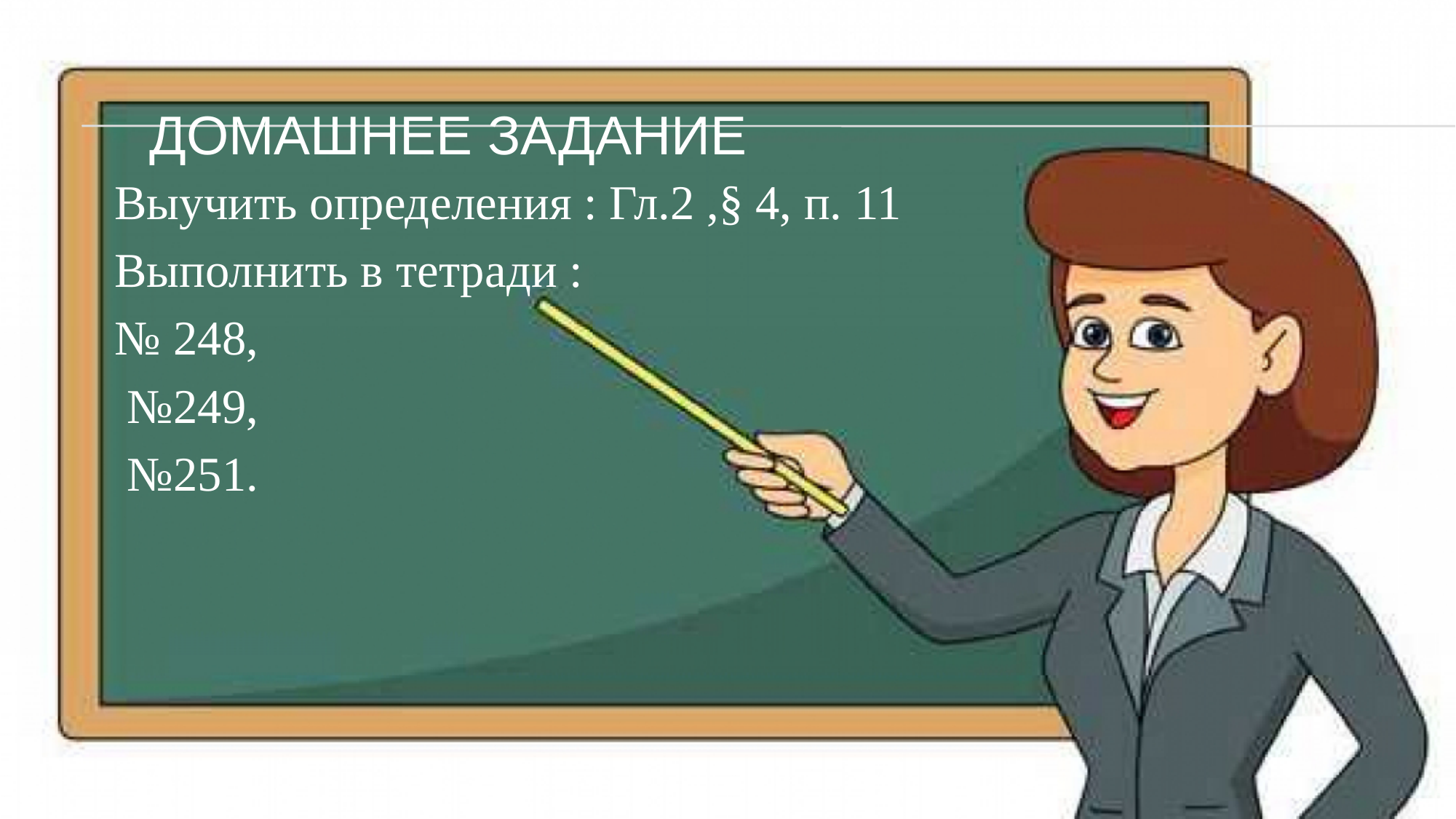

# Домашнее задание
Выучить определения : Гл.2 ,§ 4, п. 11
Выполнить в тетради :
№ 248,
 №249,
 №251.